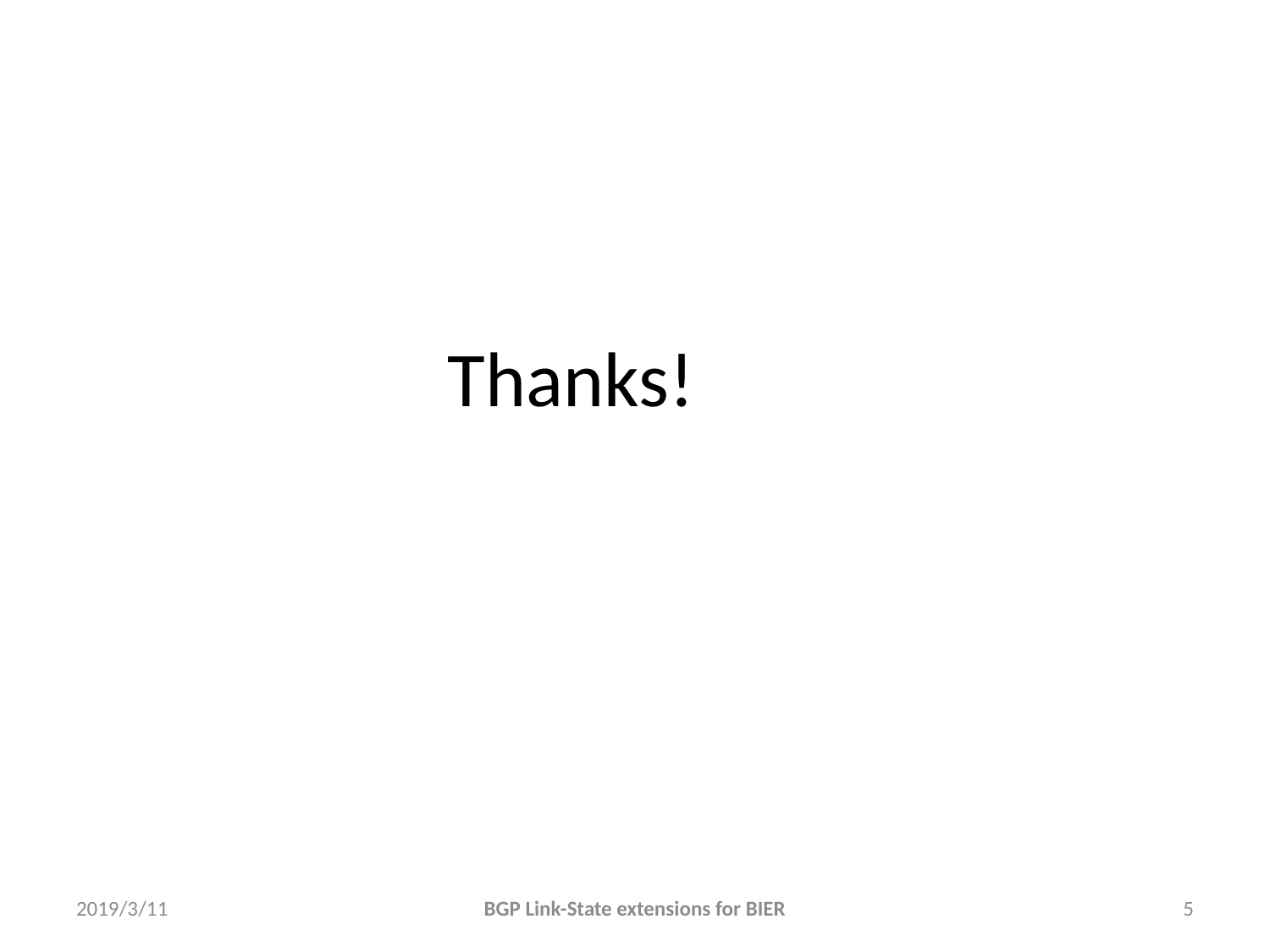

# Thanks!
2019/3/11
BGP Link-State extensions for BIER
5